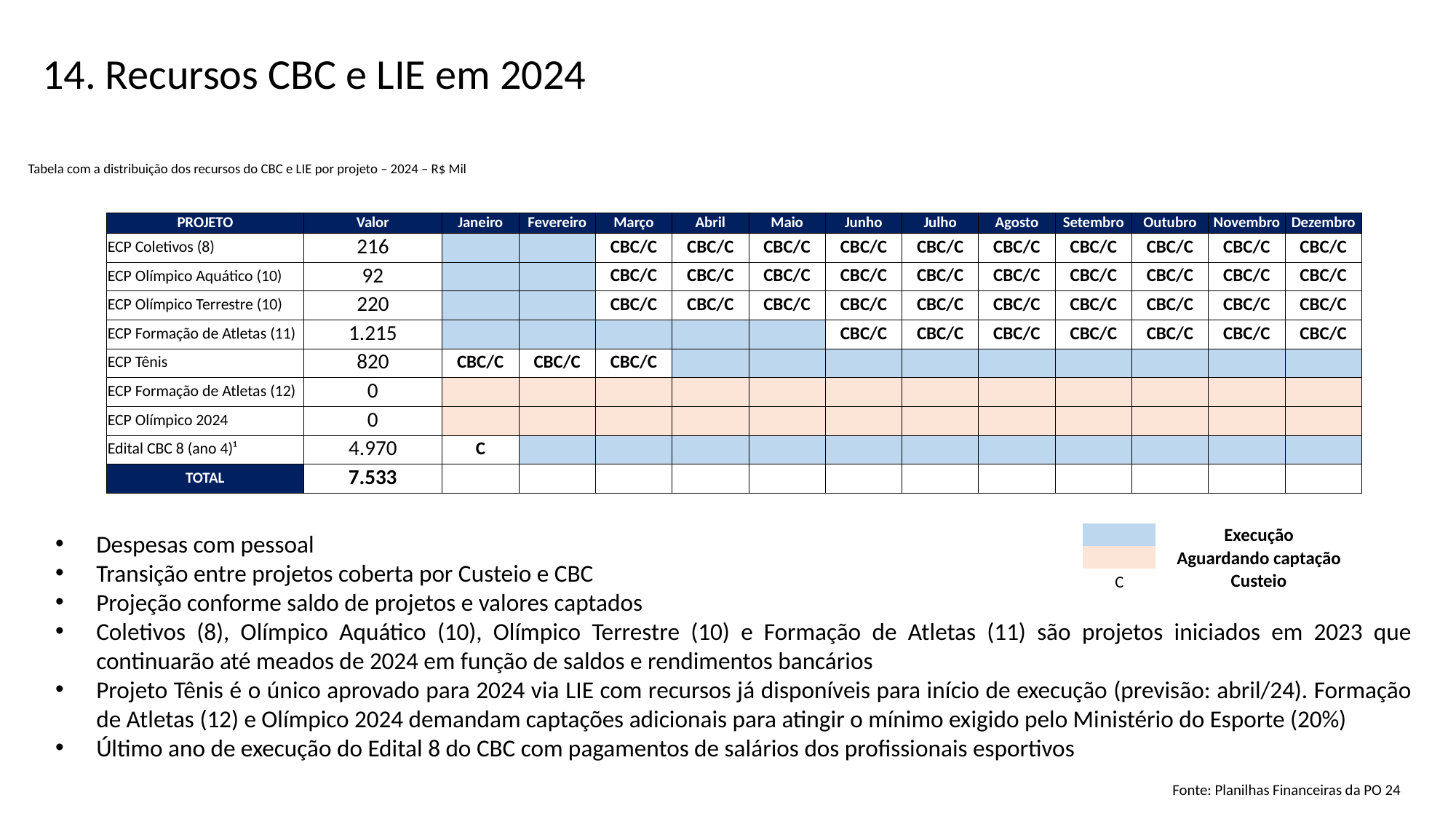

14. Recursos CBC e LIE em 2024
Tabela com a distribuição dos recursos do CBC e LIE por projeto – 2024 – R$ Mil
| PROJETO | Valor | Janeiro | Fevereiro | Março | Abril | Maio | Junho | Julho | Agosto | Setembro | Outubro | Novembro | Dezembro |
| --- | --- | --- | --- | --- | --- | --- | --- | --- | --- | --- | --- | --- | --- |
| ECP Coletivos (8) | 216 |  |  | CBC/C | CBC/C | CBC/C | CBC/C | CBC/C | CBC/C | CBC/C | CBC/C | CBC/C | CBC/C |
| ECP Olímpico Aquático (10) | 92 |  |  | CBC/C | CBC/C | CBC/C | CBC/C | CBC/C | CBC/C | CBC/C | CBC/C | CBC/C | CBC/C |
| ECP Olímpico Terrestre (10) | 220 |  |  | CBC/C | CBC/C | CBC/C | CBC/C | CBC/C | CBC/C | CBC/C | CBC/C | CBC/C | CBC/C |
| ECP Formação de Atletas (11) | 1.215 |  |  |  |  |  | CBC/C | CBC/C | CBC/C | CBC/C | CBC/C | CBC/C | CBC/C |
| ECP Tênis | 820 | CBC/C | CBC/C | CBC/C |  |  |  |  |  |  |  |  |  |
| ECP Formação de Atletas (12) | 0 |  |  |  |  |  |  |  |  |  |  |  |  |
| ECP Olímpico 2024 | 0 |  |  |  |  |  |  |  |  |  |  |  |  |
| Edital CBC 8 (ano 4)¹ | 4.970 | C |  |  |  |  |  |  |  |  |  |  |  |
| TOTAL | 7.533 |  |  |  |  |  |  |  |  |  |  |  |  |
Despesas com pessoal
Transição entre projetos coberta por Custeio e CBC
Projeção conforme saldo de projetos e valores captados
Coletivos (8), Olímpico Aquático (10), Olímpico Terrestre (10) e Formação de Atletas (11) são projetos iniciados em 2023 que continuarão até meados de 2024 em função de saldos e rendimentos bancários
Projeto Tênis é o único aprovado para 2024 via LIE com recursos já disponíveis para início de execução (previsão: abril/24). Formação de Atletas (12) e Olímpico 2024 demandam captações adicionais para atingir o mínimo exigido pelo Ministério do Esporte (20%)
Último ano de execução do Edital 8 do CBC com pagamentos de salários dos profissionais esportivos
|  | Execução |
| --- | --- |
|  | Aguardando captação |
| C | Custeio |
Fonte: Planilhas Financeiras da PO 24